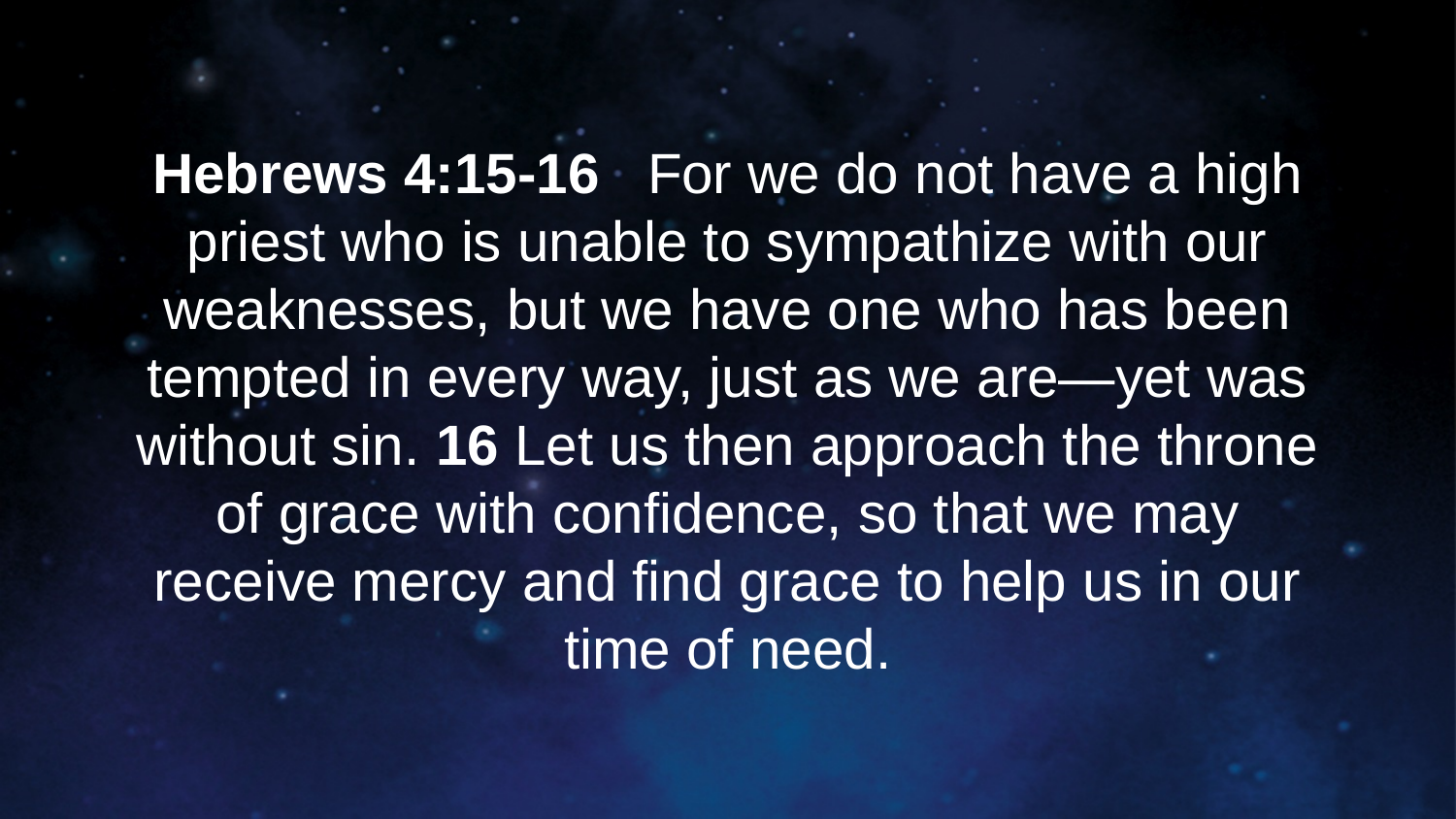

# Hebrews 4:15-16   For we do not have a high priest who is unable to sympathize with our weaknesses, but we have one who has been tempted in every way, just as we are—yet was without sin. 16 Let us then approach the throne of grace with confidence, so that we may receive mercy and find grace to help us in our time of need.